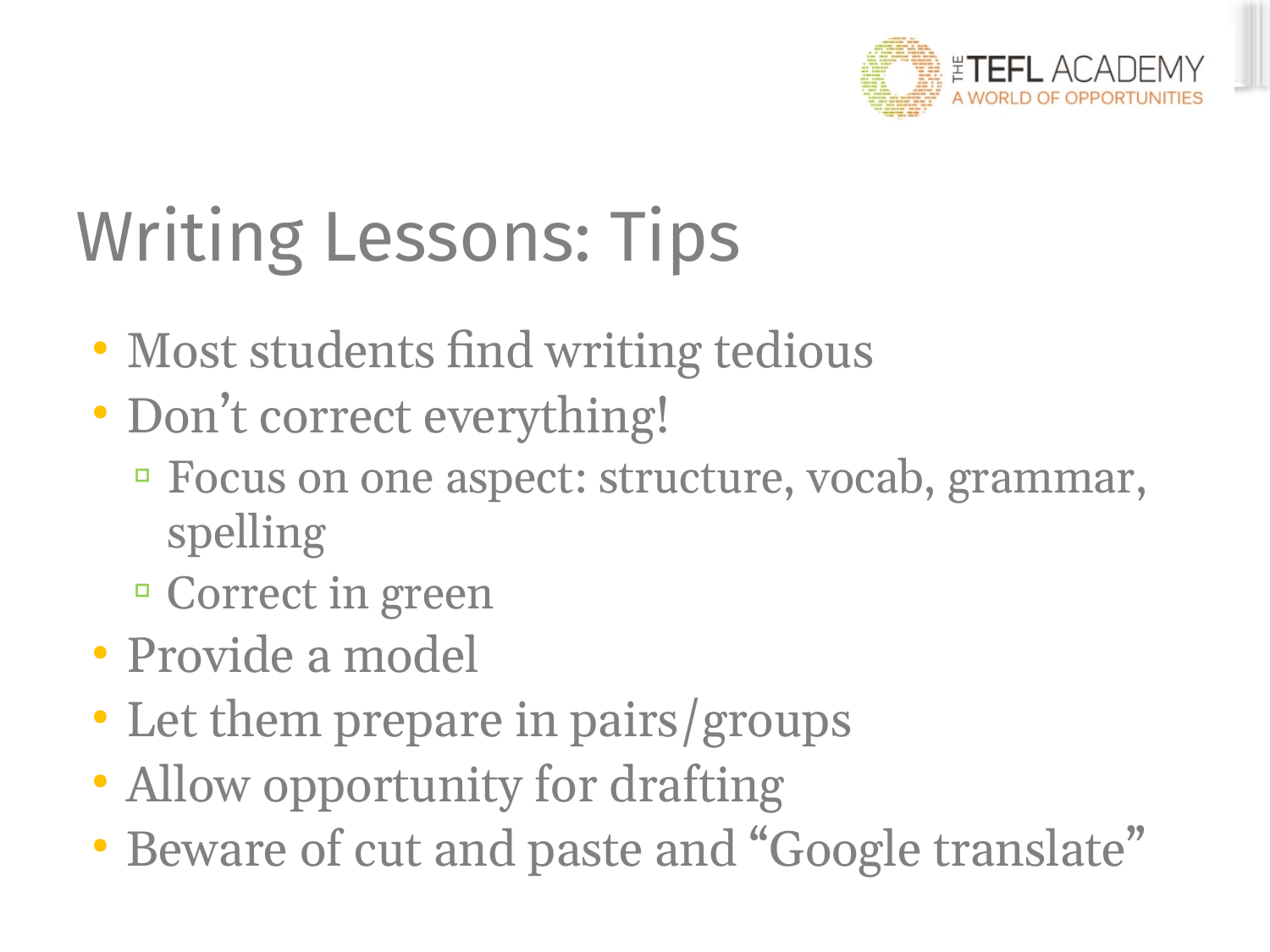

# Writing Lessons: Tips
Most students find writing tedious
Don’t correct everything!
Focus on one aspect: structure, vocab, grammar, spelling
Correct in green
Provide a model
Let them prepare in pairs/groups
Allow opportunity for drafting
Beware of cut and paste and “Google translate”